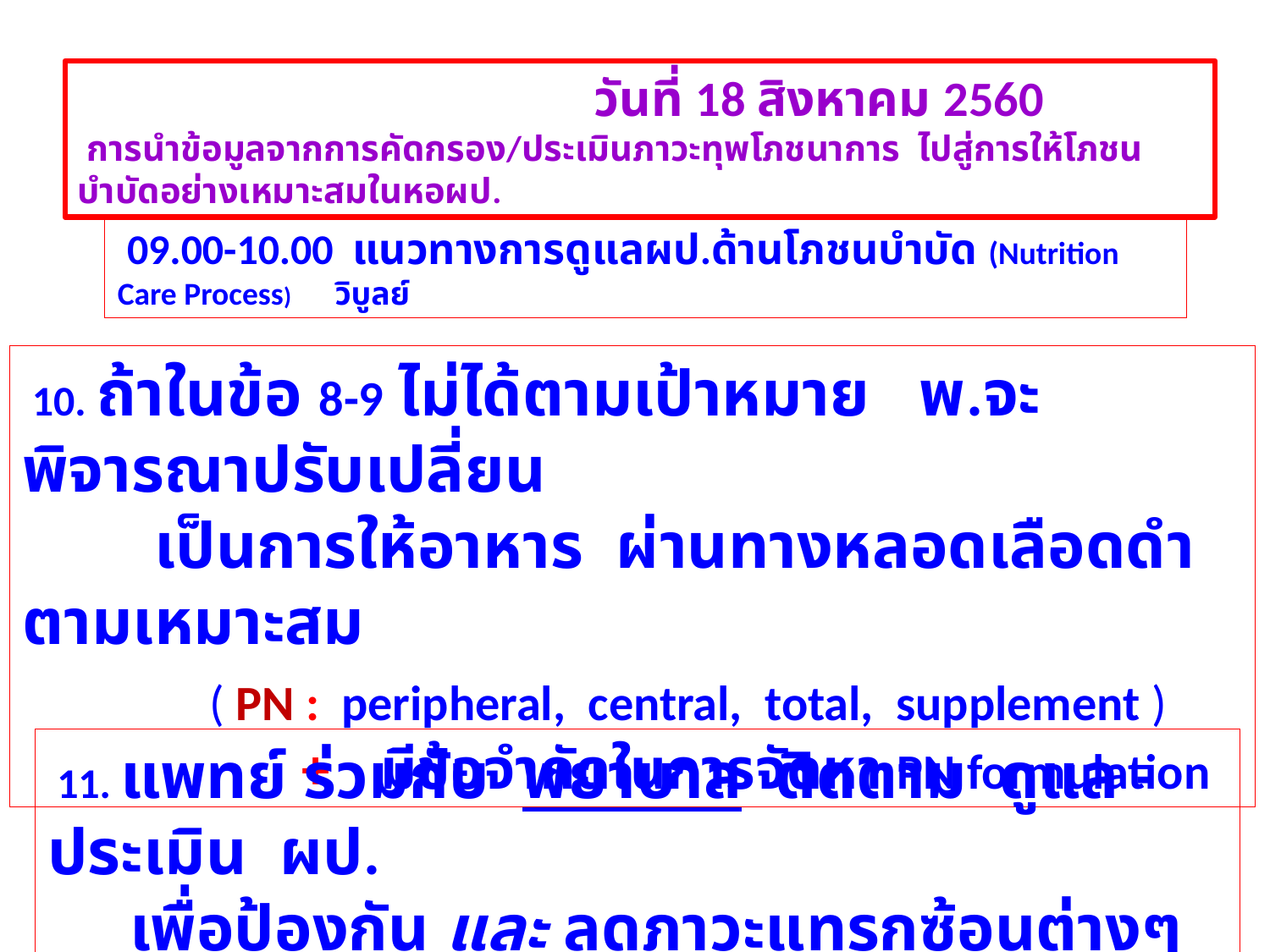

วันที่ 18 สิงหาคม 2560
 การนำข้อมูลจากการคัดกรอง/ประเมินภาวะทุพโภชนาการ  ไปสู่การให้โภชนบำบัดอย่างเหมาะสมในหอผป.
 09.00-10.00  แนวทางการดูแลผป.ด้านโภชนบำบัด (Nutrition Care Process)       วิบูลย์
 10. ถ้าในข้อ 8-9 ไม่ได้ตามเป้าหมาย   พ.จะพิจารณาปรับเปลี่ยน
        เป็นการให้อาหาร  ผ่านทางหลอดเลือดดำ  ตามเหมาะสม
             ( PN :  peripheral,  central,  total,  supplement )
                      +    มีข้อจำกัดในการจัดหา PN formulation
 11. แพทย์ ร่วมกับ  พยาบาล  ติดตาม  ดูแล - ประเมิน  ผป.
     เพื่อป้องกัน และ ลดภาวะแทรกซ้อนต่างๆ ที่อาจจะเกิดขึ้น